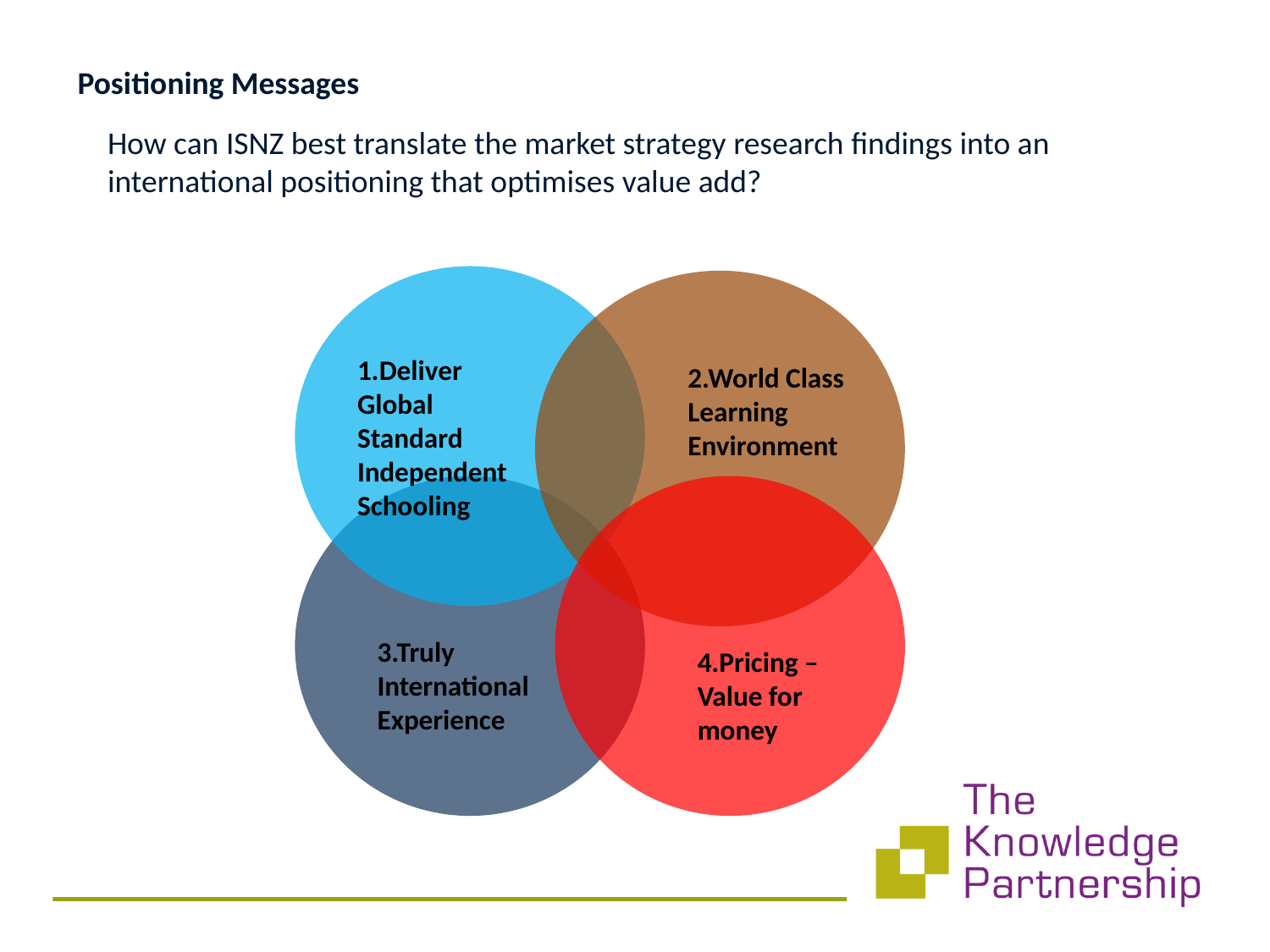

Positioning Messages

How can ISNZ best translate the market strategy research findings into an international positioning that optimises value add?

1.Deliver Global Standard Independent Schooling
2.World Class Learning Environment

3.Truly International Experience
4.Pricing –
Value for
money